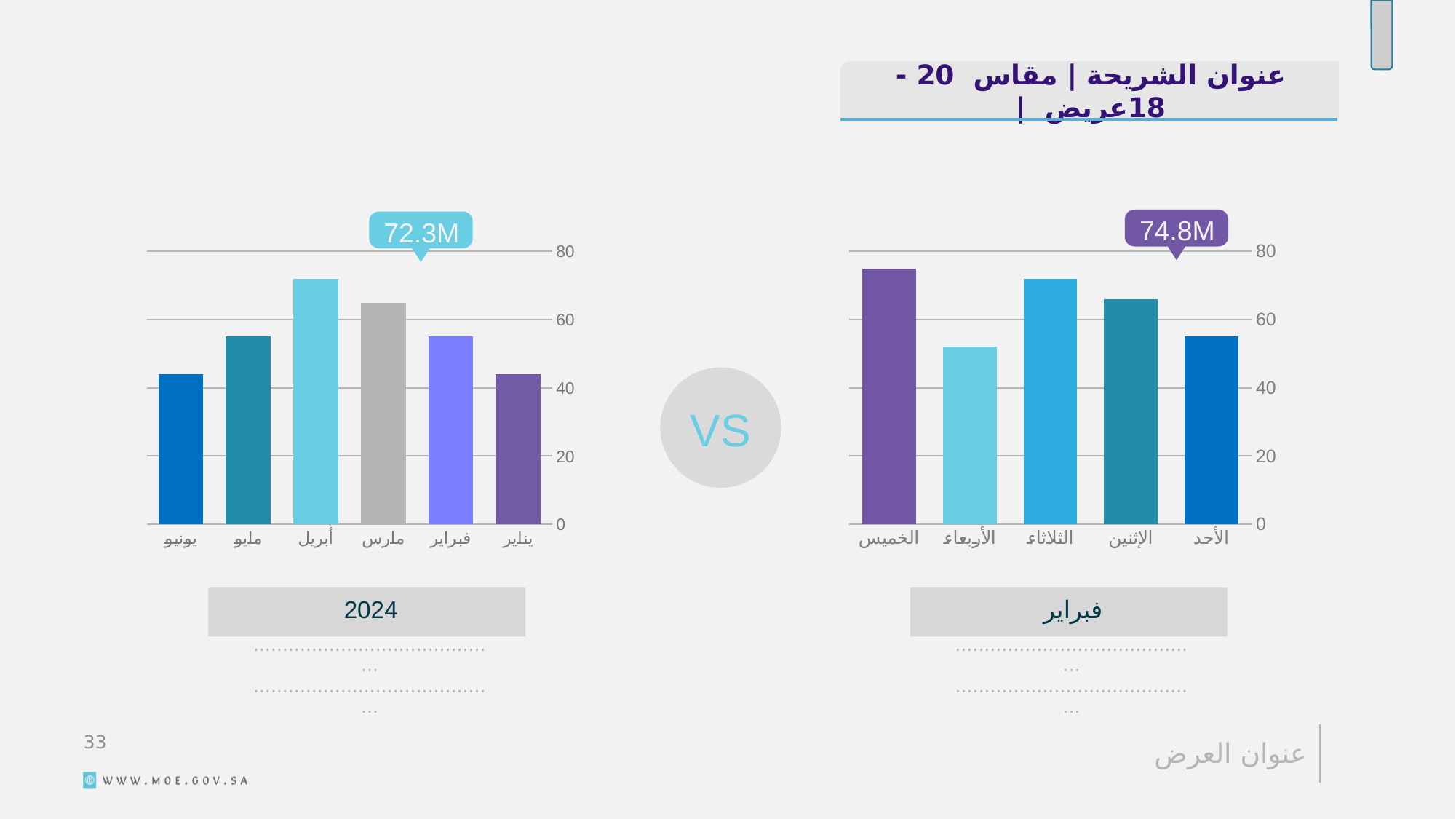

عنوان الشريحة | مقاس  20 - 18عريض  |

74.8M
72.3M

### Chart

| Category | 2018 |
|---|---|
| يناير | 44.0 |
| فبراير | 55.0 |
| مارس | 65.0 |
| أبريل | 72.0 |
| مايو | 55.0 |
| يونيو | 44.0 |

### Chart

| Category | 2018 |
|---|---|
| الأحد | 55.0 |
| الإثنين | 66.0 |
| الثلاثاء | 72.0 |
| الأربعاء | 52.0 |
| الخميس | 75.0 |
VS

2024
فبراير
...........................................
...........................................
...........................................
...........................................
33
عنوان العرض